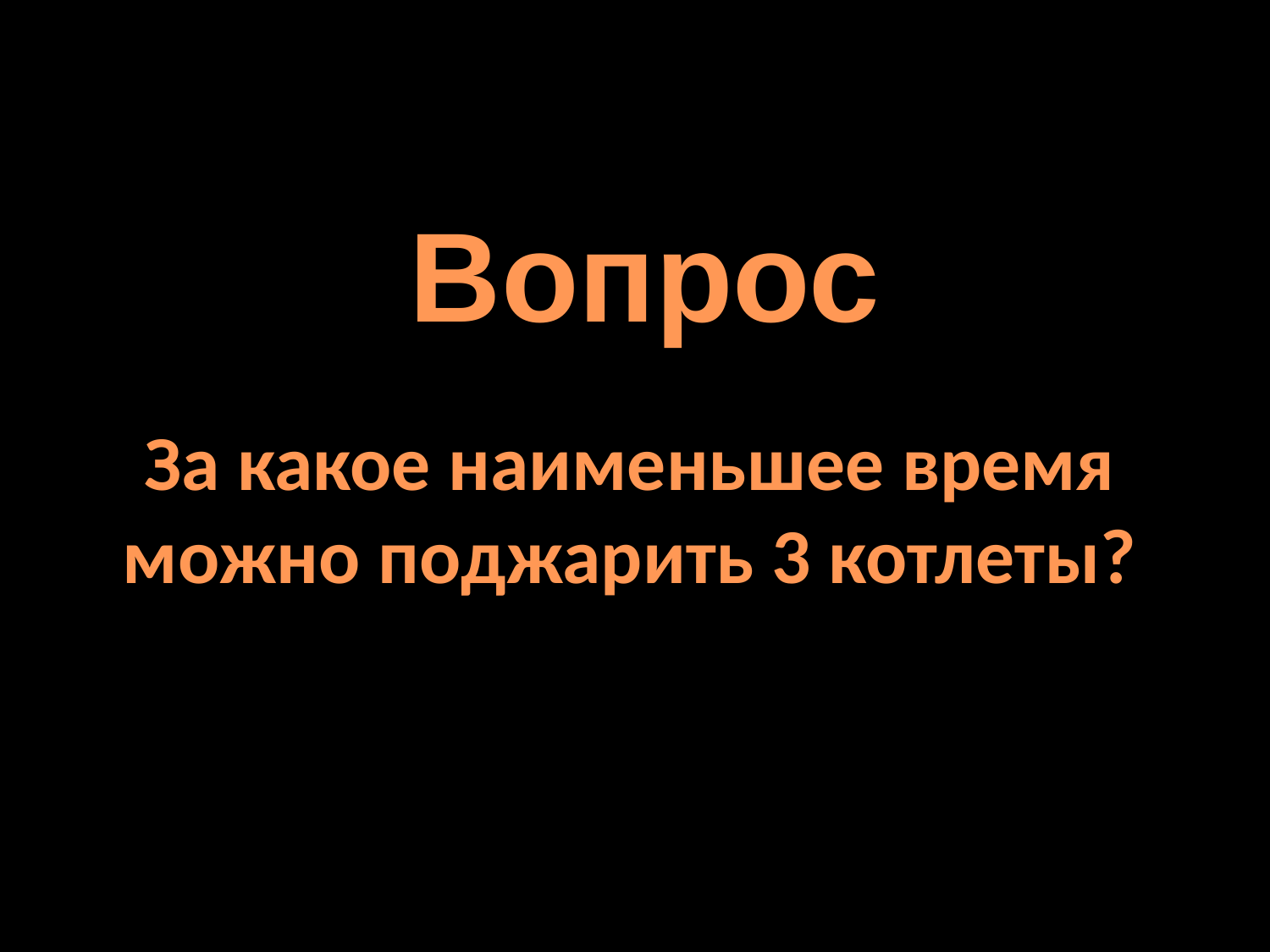

Вопрос
За какое наименьшее время можно поджарить 3 котлеты?